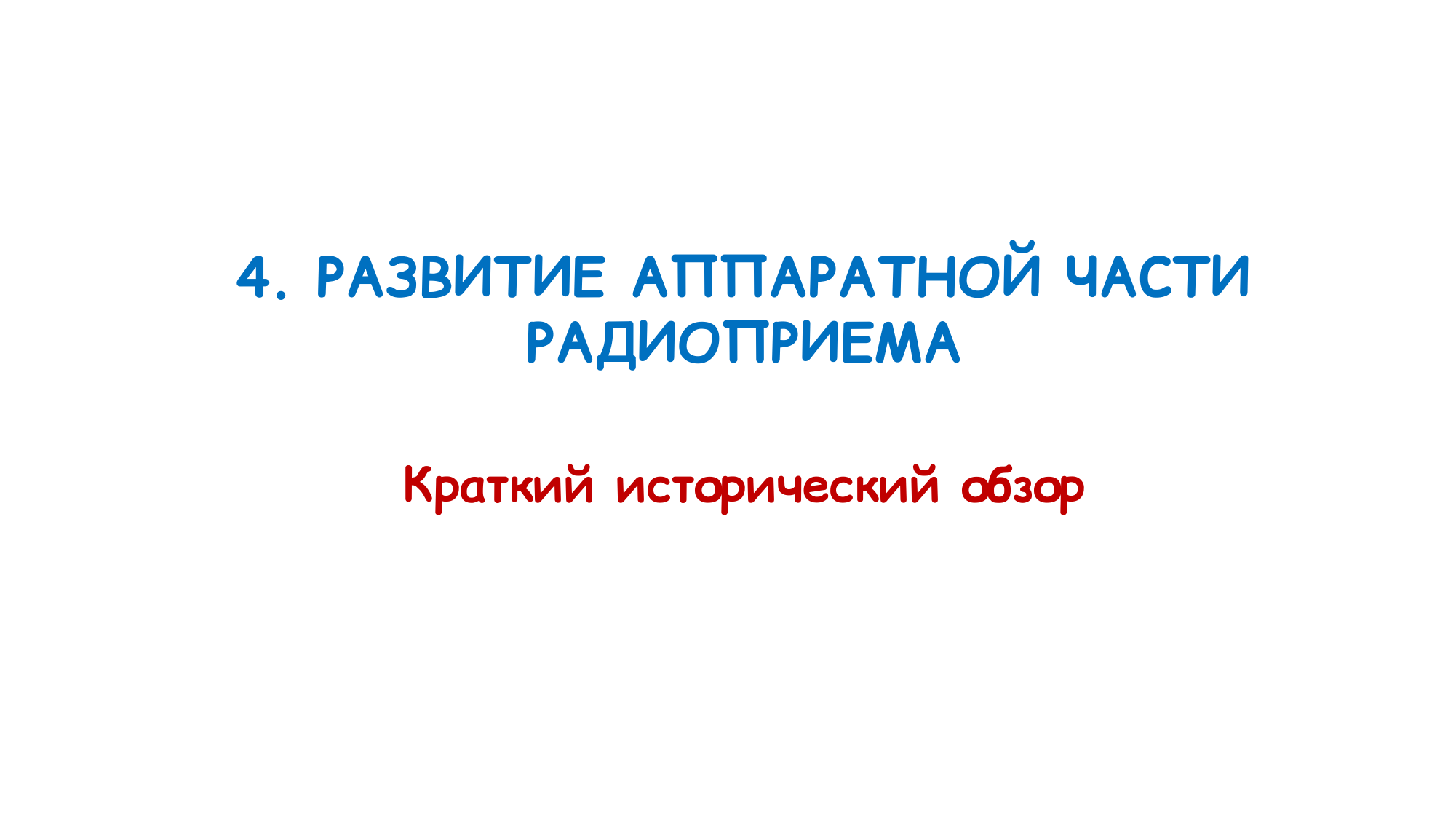

4. РАЗВИТИЕ АППАРАТНОЙ ЧАСТИ
РАДИОПРИЕМА

Краткий исторический обзор